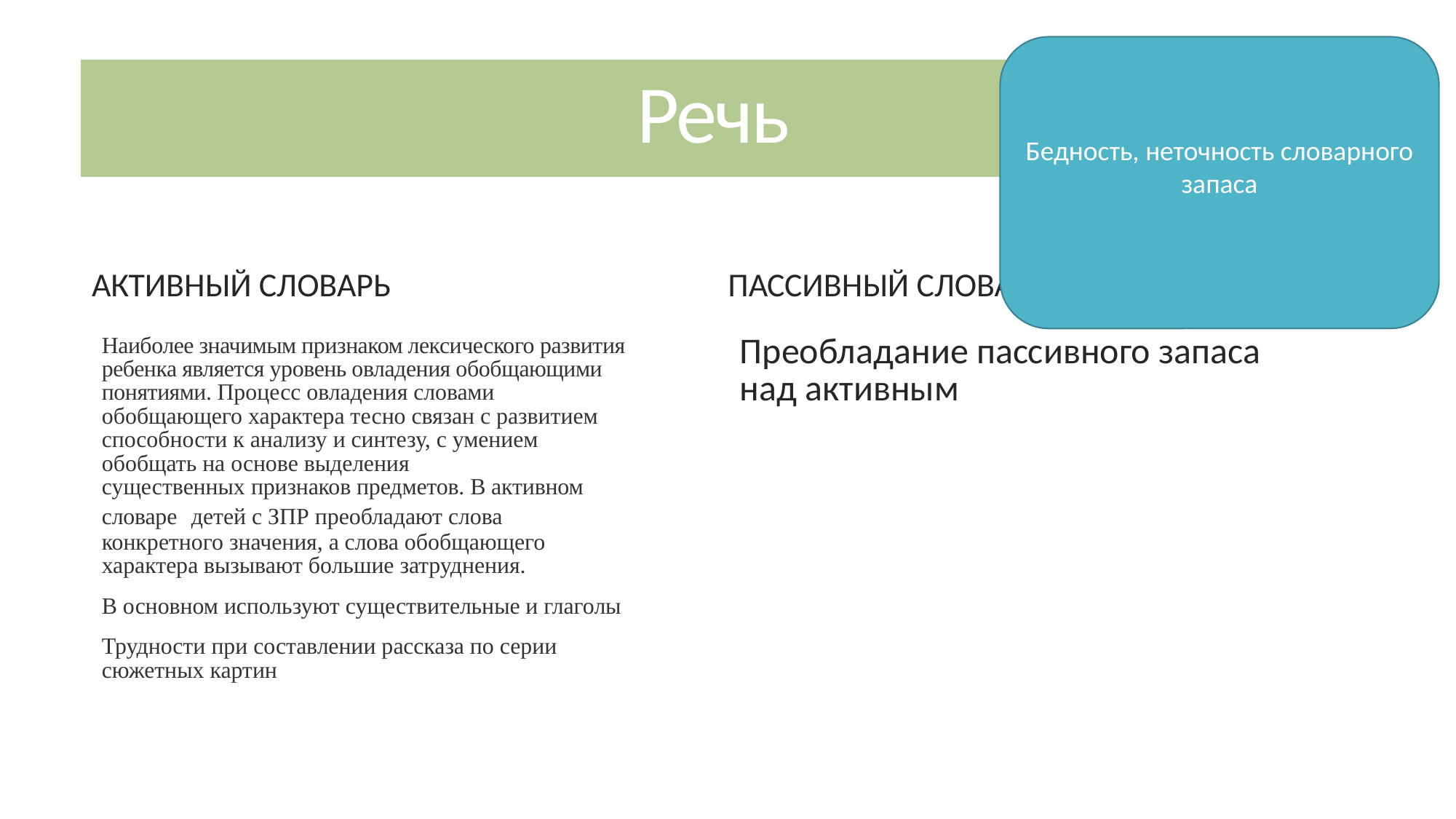

Бедность, неточность словарного запаса

# Речь
Пассивный словарь
Активный словарь
Преобладание пассивного запаса над активным

Наиболее значимым признаком лексического развития ребенка является уровень овладения обобщающими понятиями. Процесс овладения словами обобщающего характера тес­но связан с развитием способности к анализу и синтезу, с умением обобщать на основе выделения существенных признаков предметов. В активном словаре  детей с ЗПР преобладают слова конкретного значения, а слова обобщающего характера вызывают большие затруднения.
В основном используют существительные и глаголы
Трудности при составлении рассказа по серии сюжетных картин